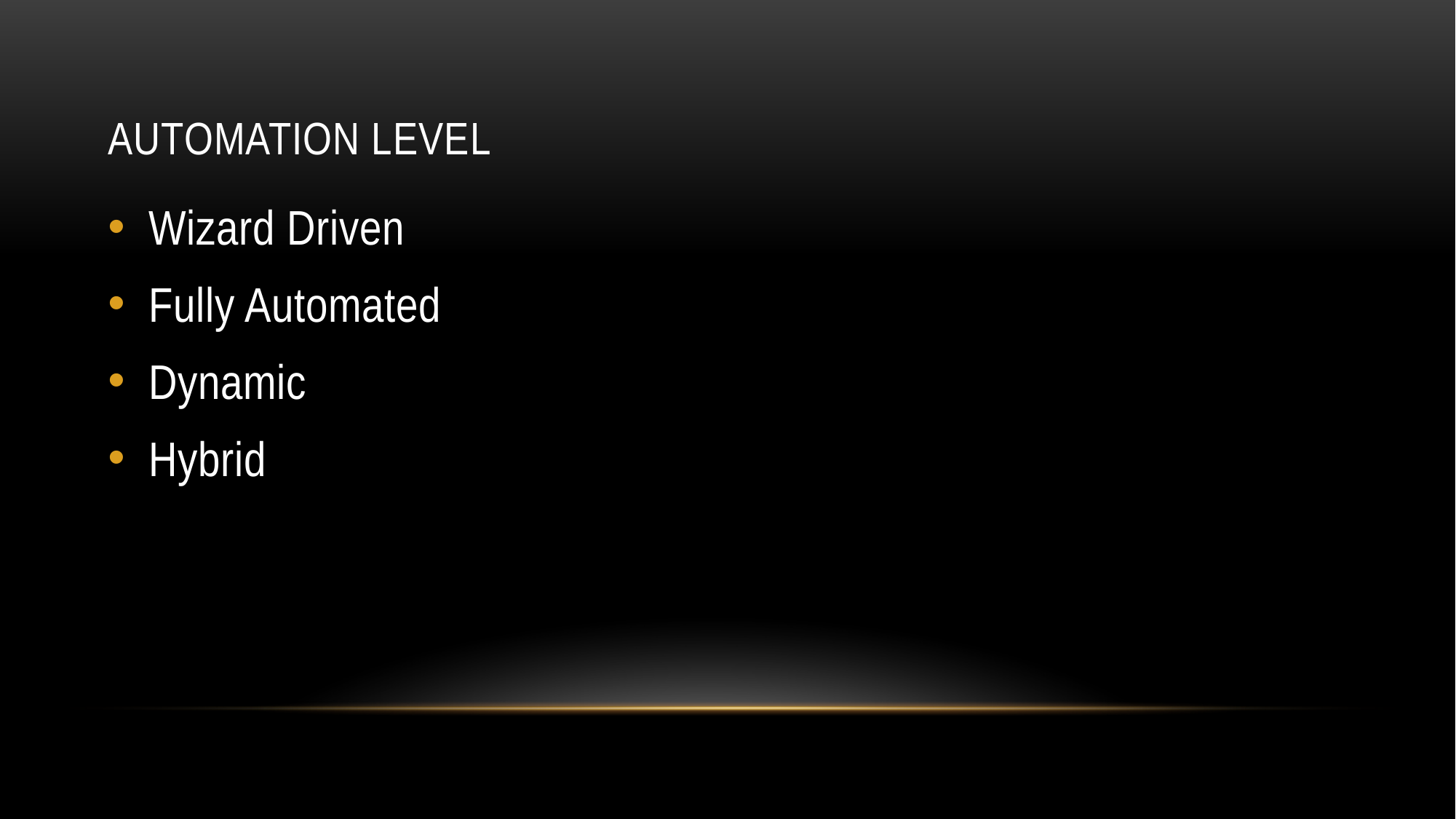

# Automation level
Wizard Driven
Fully Automated
Dynamic
Hybrid